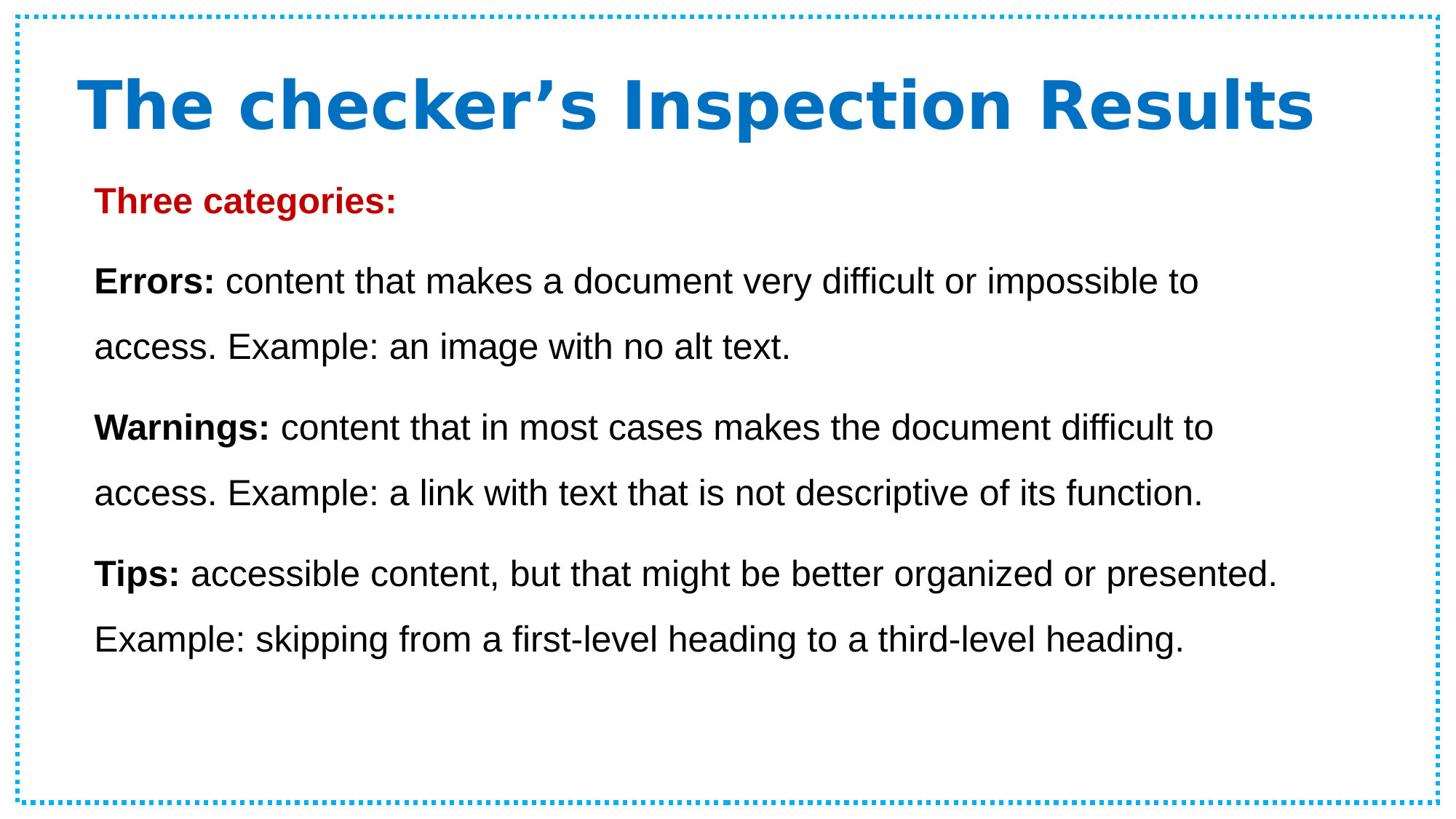

# The checker’s Inspection Results
Three categories:
Errors: content that makes a document very difficult or impossible to access. Example: an image with no alt text.
Warnings: content that in most cases makes the document difficult to access. Example: a link with text that is not descriptive of its function.
Tips: accessible content, but that might be better organized or presented. Example: skipping from a first-level heading to a third-level heading.